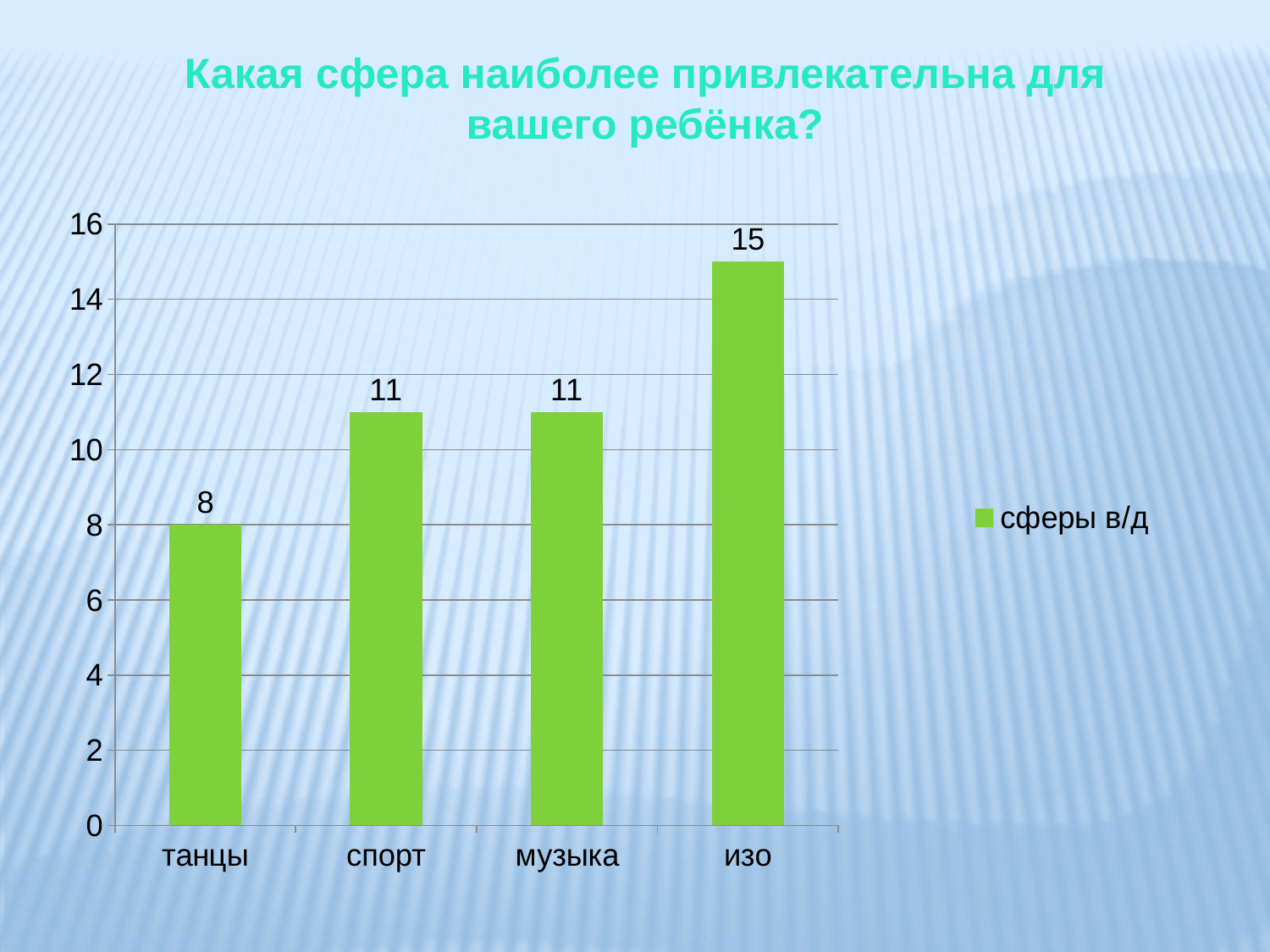

Какая сфера наиболее привлекательна для вашего ребёнка?

### Chart

| Category | сферы в/д |
|---|---|
| танцы | 8.0 |
| спорт | 11.0 |
| музыка | 11.0 |
| изо | 15.0 |